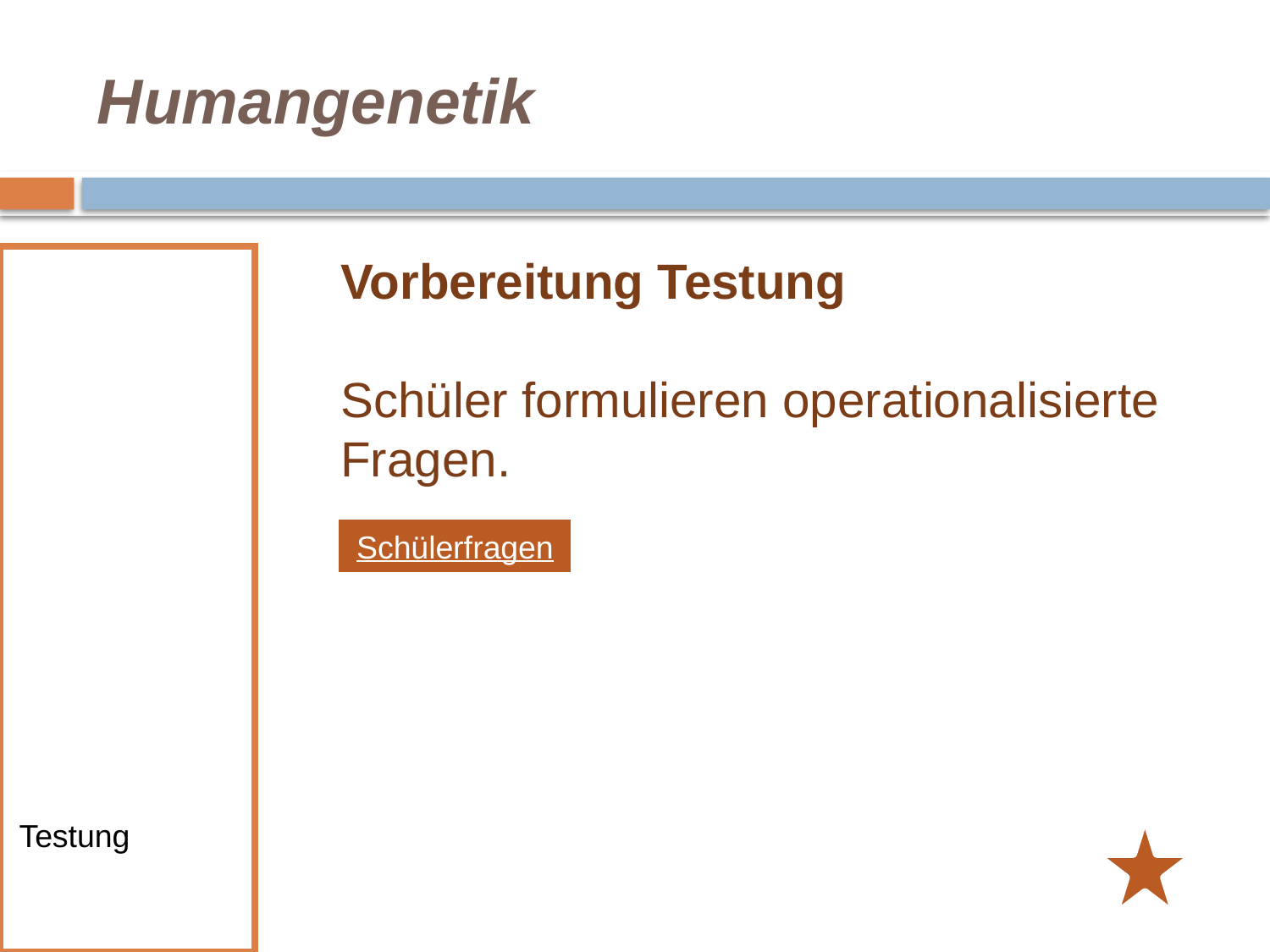

# Humangenetik
Vorbereitung Testung 
Schüler formulieren operationalisierte Fragen.

Diagnose
Fam. Reichle
Humangenetik
Stammbaum
Erbkrankheiten
Hilfen
PND
Diagnose
Testung
Schülerfragen